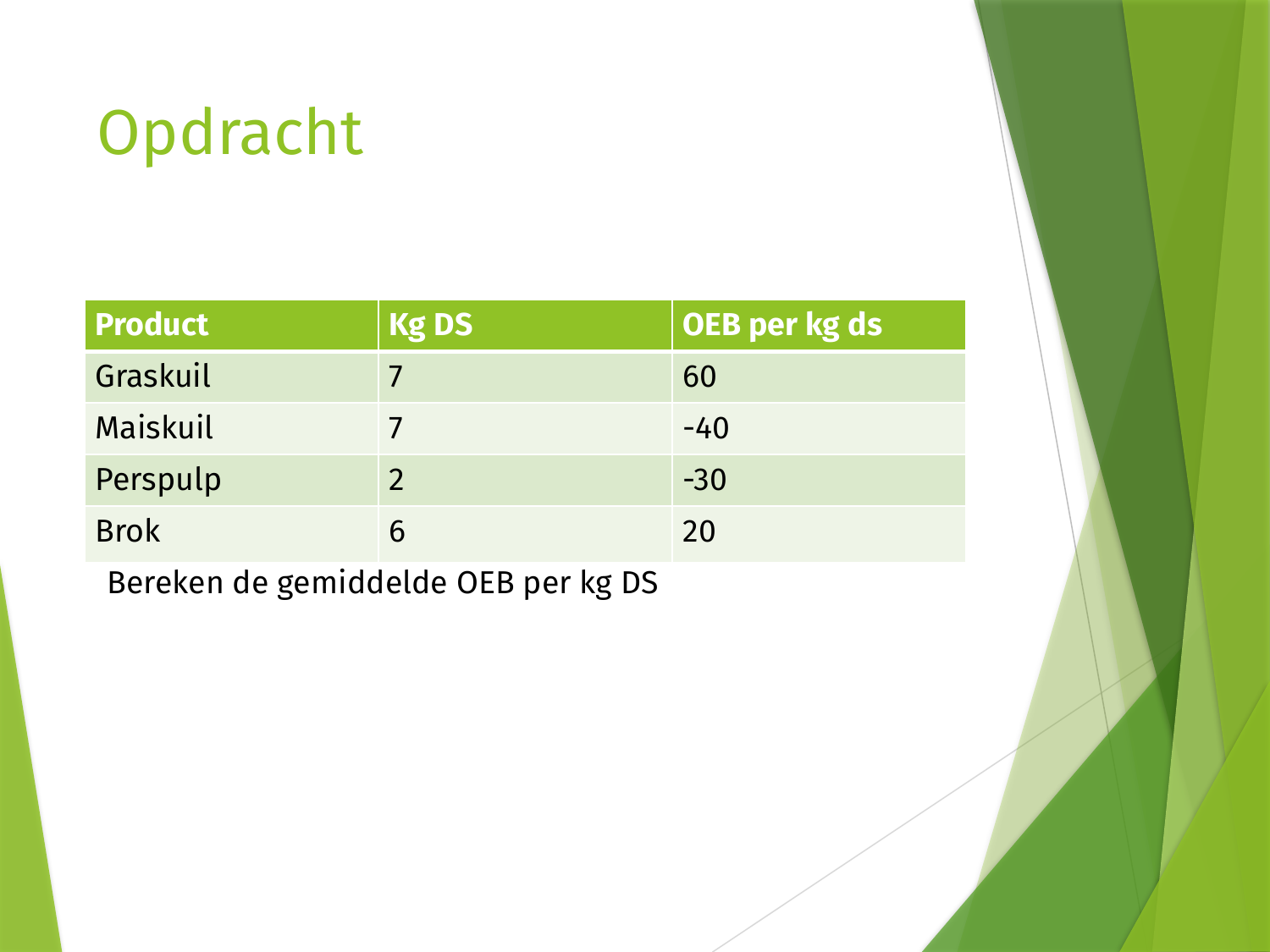

# Opdracht
| Product | Kg DS | OEB per kg ds |
| --- | --- | --- |
| Graskuil | 7 | 60 |
| Maiskuil | 7 | -40 |
| Perspulp | 2 | -30 |
| Brok | 6 | 20 |
Bereken de gemiddelde OEB per kg DS